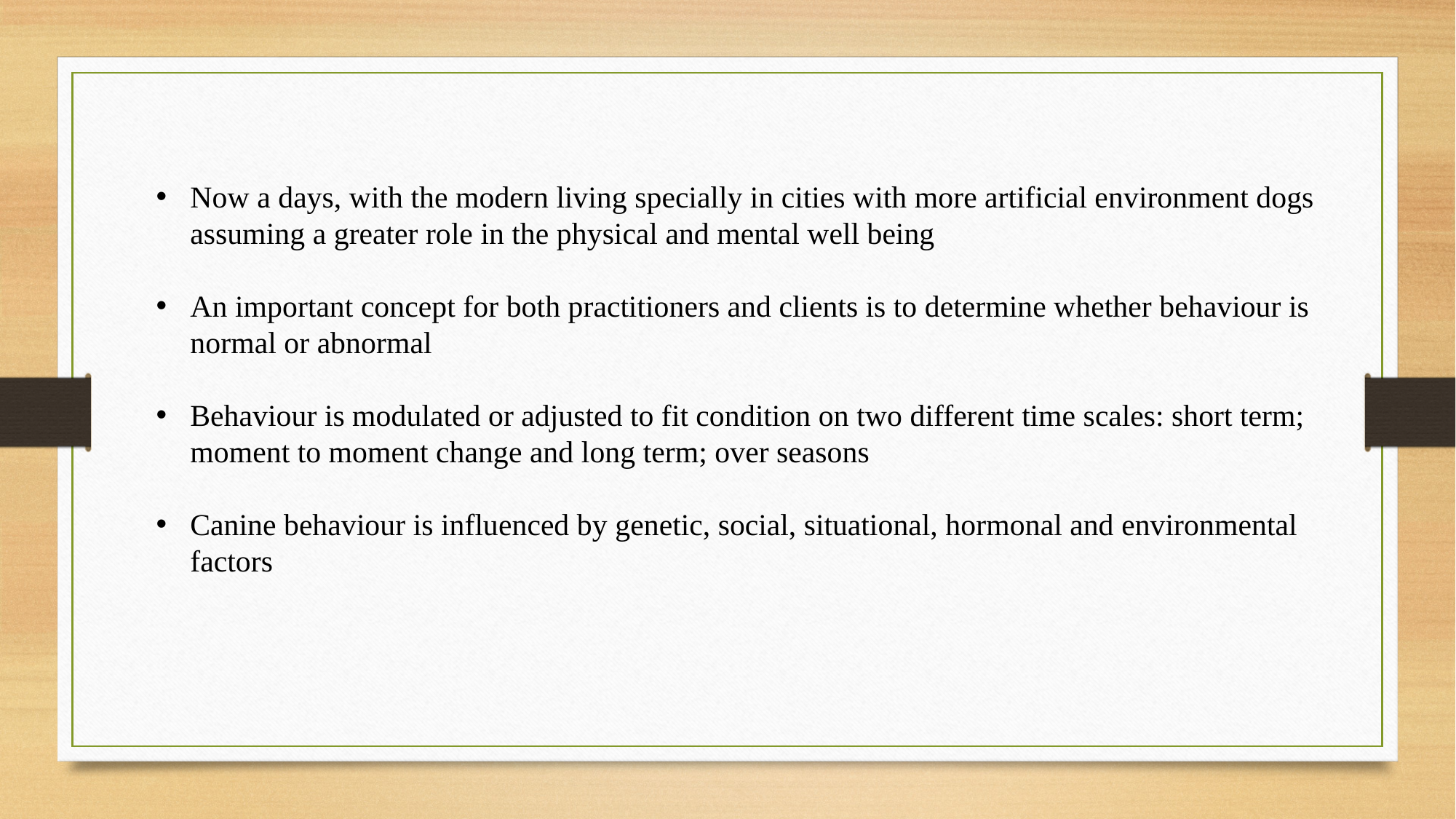

Now a days, with the modern living specially in cities with more artificial environment dogs assuming a greater role in the physical and mental well being

An important concept for both practitioners and clients is to determine whether behaviour is normal or abnormal

Behaviour is modulated or adjusted to fit condition on two different time scales: short term; moment to moment change and long term; over seasons

Canine behaviour is influenced by genetic, social, situational, hormonal and environmental factors